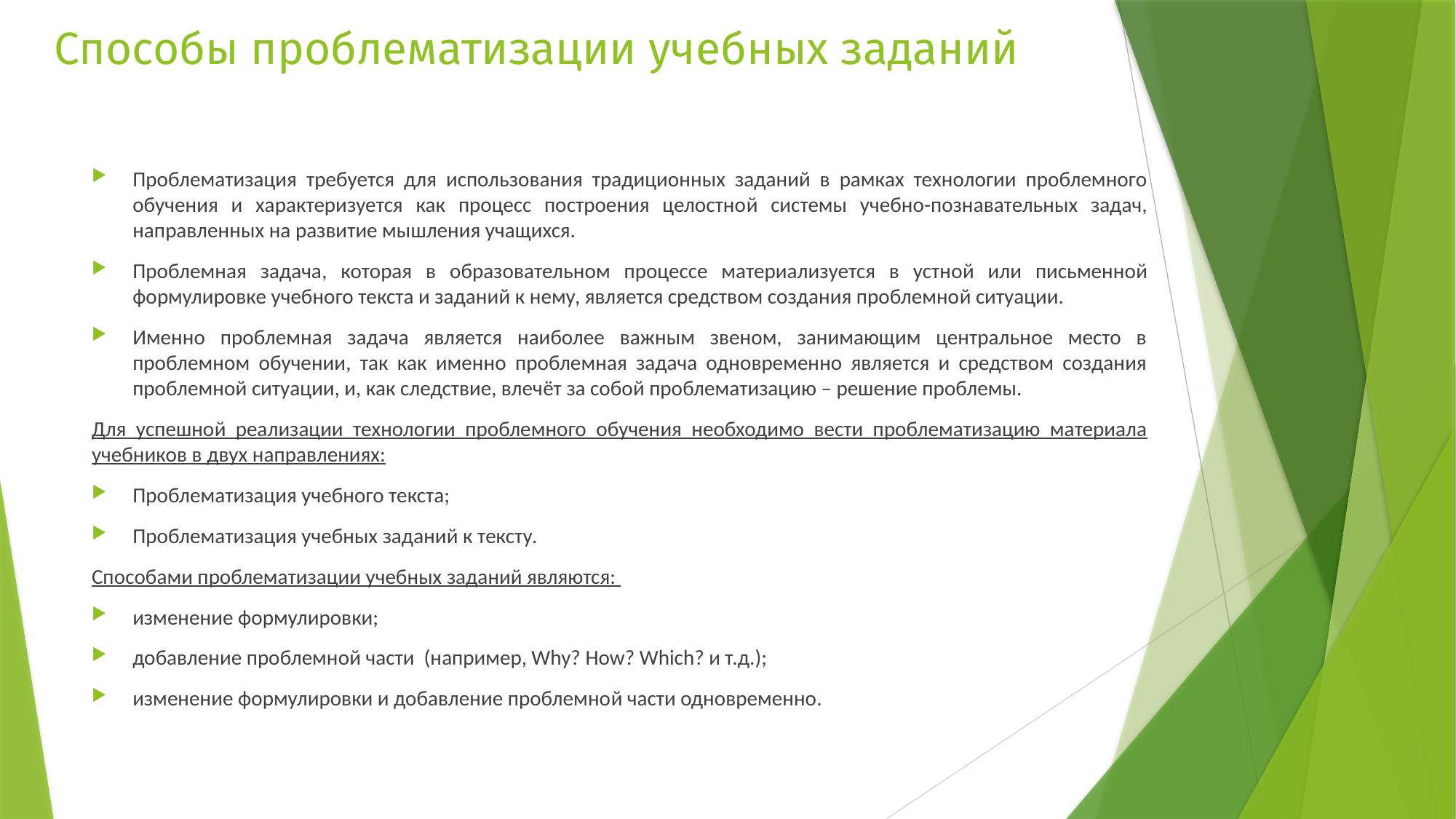

# Способы проблематизации учебных заданий

Проблематизация требуется для использования традиционных заданий в рамках технологии проблемного обучения и характеризуется как процесс построения целостной системы учебно-познавательных задач, направленных на развитие мышления учащихся.
Проблемная задача, которая в образовательном процессе материализуется в устной или письменной формулировке учебного текста и заданий к нему, является средством создания проблемной ситуации.
Именно проблемная задача является наиболее важным звеном, занимающим центральное место в проблемном обучении, так как именно проблемная задача одновременно является и средством создания проблемной ситуации, и, как следствие, влечёт за собой проблематизацию – решение проблемы.
Для успешной реализации технологии проблемного обучения необходимо вести проблематизацию материала учебников в двух направлениях:
Проблематизация учебного текста;
Проблематизация учебных заданий к тексту.
Способами проблематизации учебных заданий являются:
изменение формулировки;
добавление проблемной части  (например, Why? How? Which? и т.д.);
изменение формулировки и добавление проблемной части одновременно.